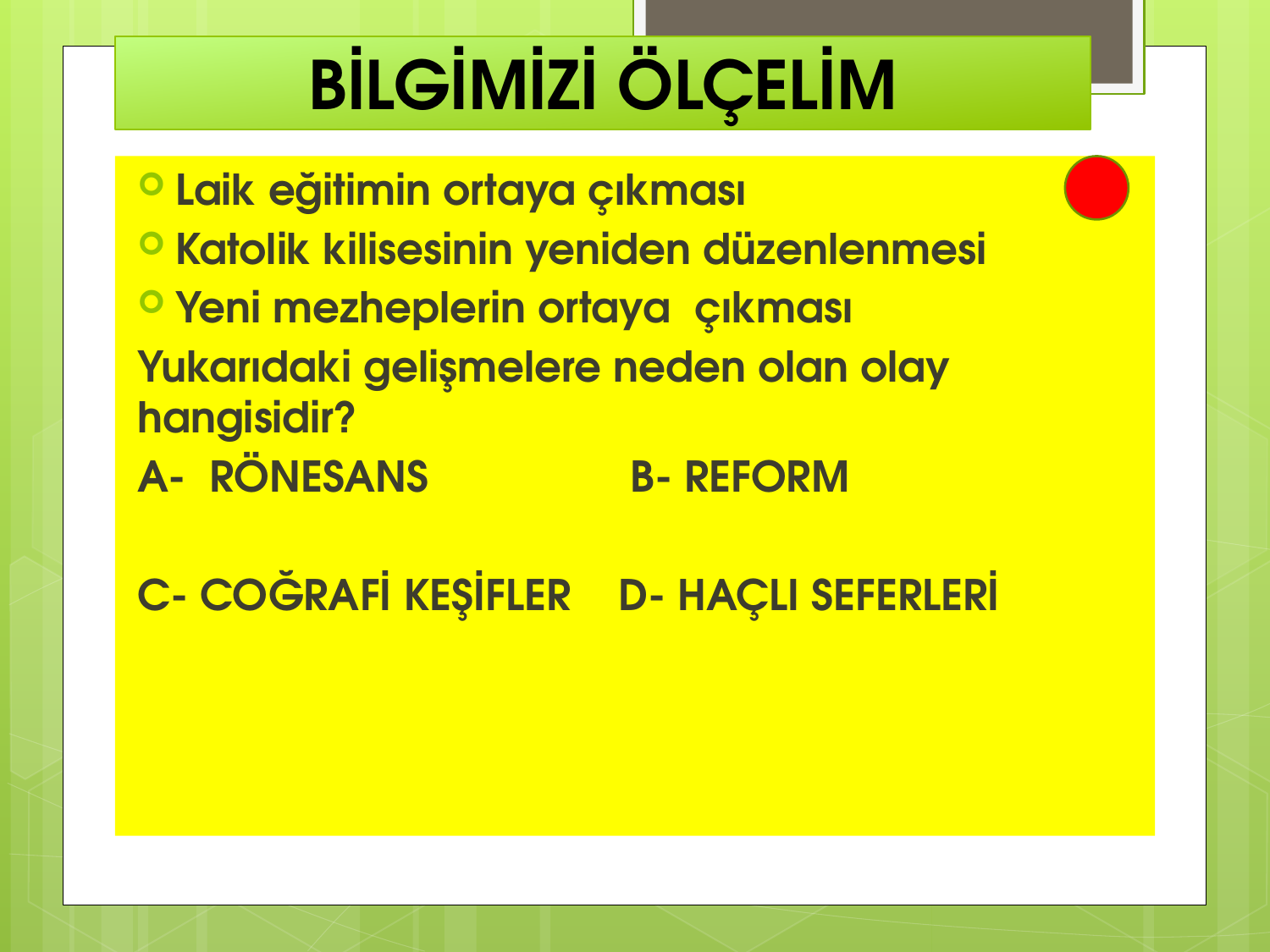

# BİLGİMİZİ ÖLÇELİM
Laik eğitimin ortaya çıkması
Katolik kilisesinin yeniden düzenlenmesi
Yeni mezheplerin ortaya  çıkması
Yukarıdaki gelişmelere neden olan olay hangisidir?
A-  RÖNESANS                 B- REFORM

C- COĞRAFİ KEŞİFLER    D- HAÇLI SEFERLERİ